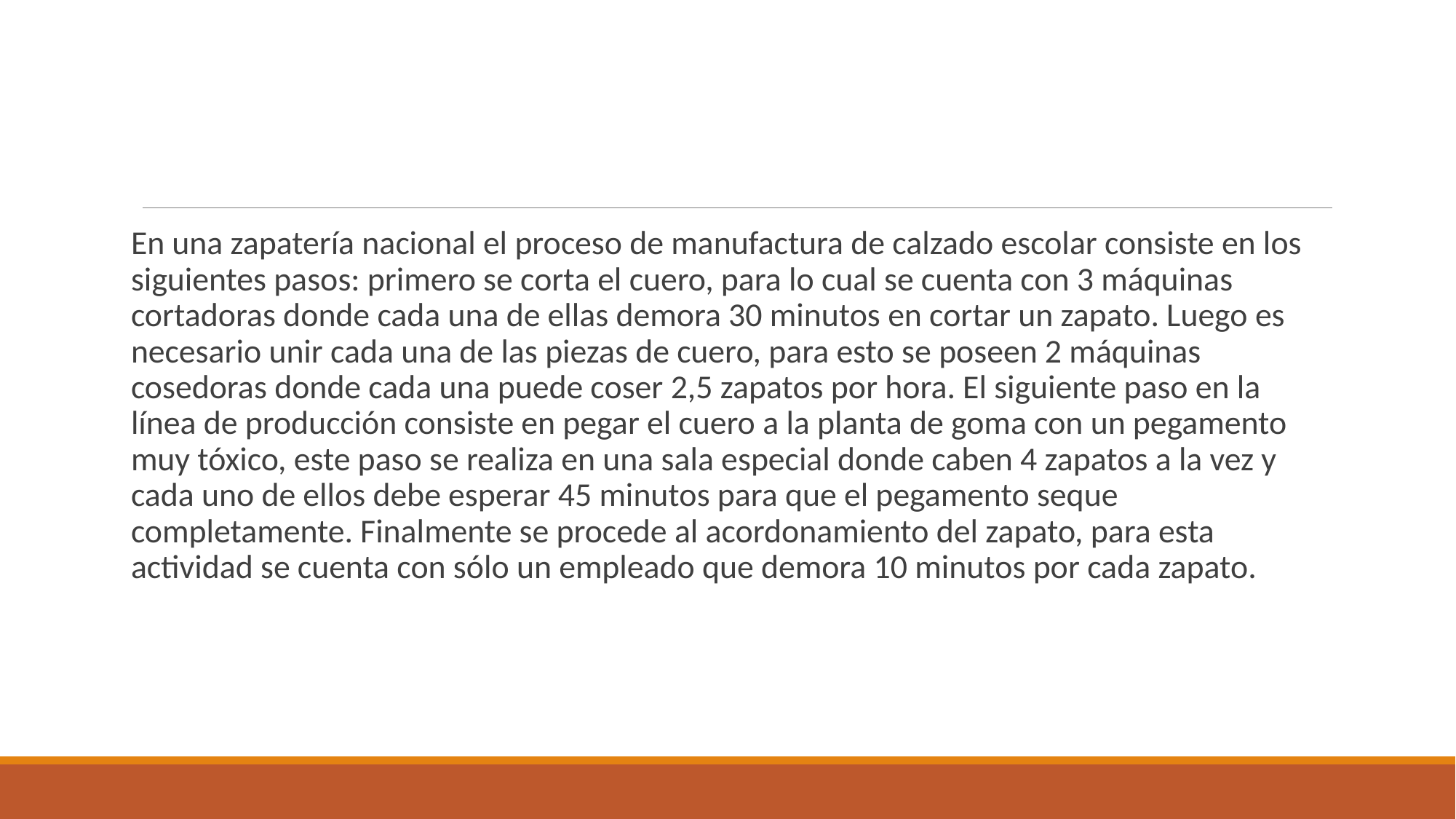

#
En una zapatería nacional el proceso de manufactura de calzado escolar consiste en los siguientes pasos: primero se corta el cuero, para lo cual se cuenta con 3 máquinas cortadoras donde cada una de ellas demora 30 minutos en cortar un zapato. Luego es necesario unir cada una de las piezas de cuero, para esto se poseen 2 máquinas cosedoras donde cada una puede coser 2,5 zapatos por hora. El siguiente paso en la línea de producción consiste en pegar el cuero a la planta de goma con un pegamento muy tóxico, este paso se realiza en una sala especial donde caben 4 zapatos a la vez y cada uno de ellos debe esperar 45 minutos para que el pegamento seque completamente. Finalmente se procede al acordonamiento del zapato, para esta actividad se cuenta con sólo un empleado que demora 10 minutos por cada zapato.